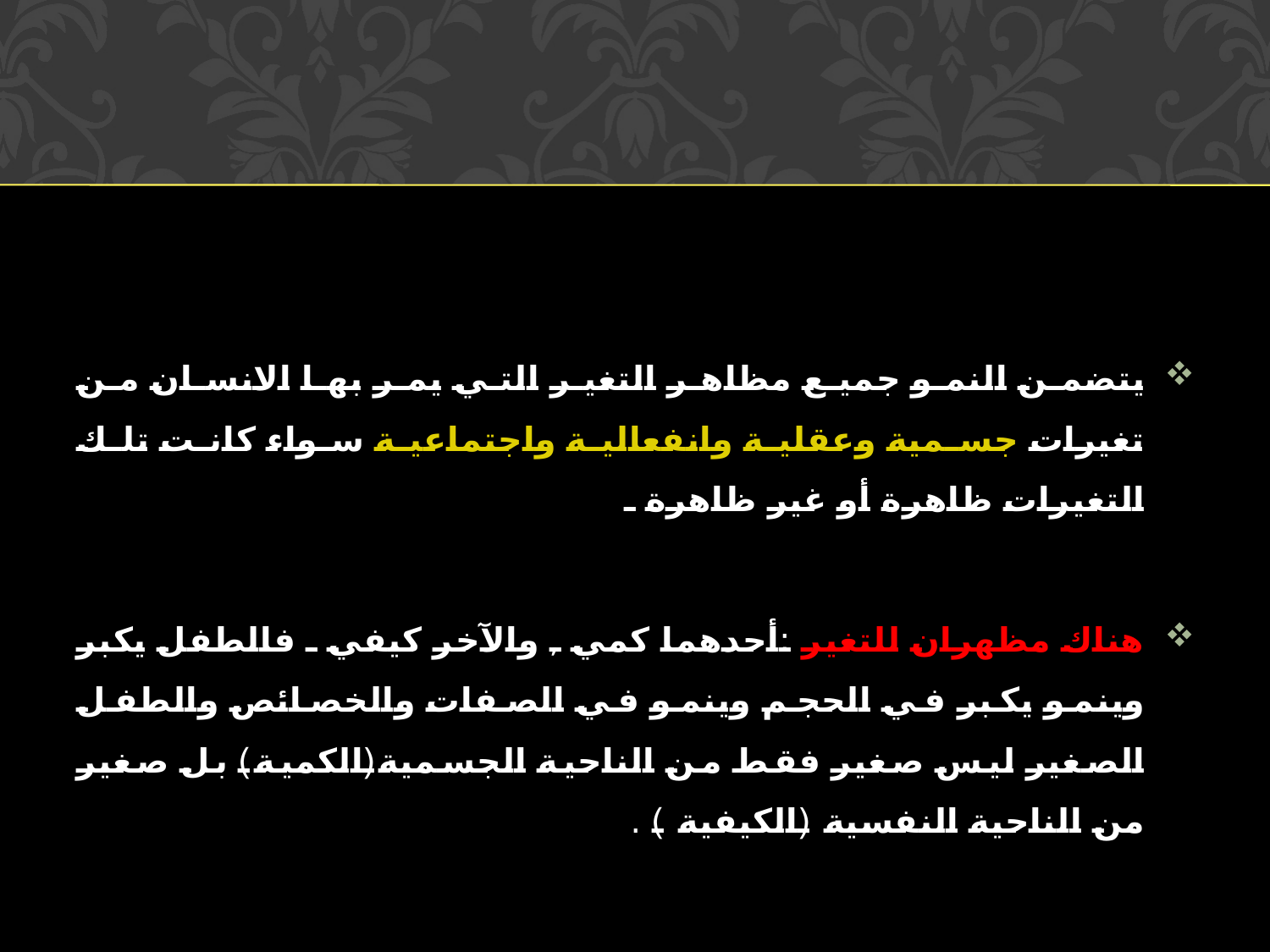

يتضمن النمو جميع مظاهر التغير التي يمر بها الانسان من تغيرات جسمية وعقلية وانفعالية واجتماعية سواء كانت تلك التغيرات ظاهرة أو غير ظاهرة .

هناك مظهران للتغير :أحدهما كمي , والآخر كيفي . فالطفل يكبر وينمو يكبر في الحجم وينمو في الصفات والخصائص والطفل الصغير ليس صغير فقط من الناحية الجسمية(الكمية) بل صغير من الناحية النفسية (الكيفية ) .